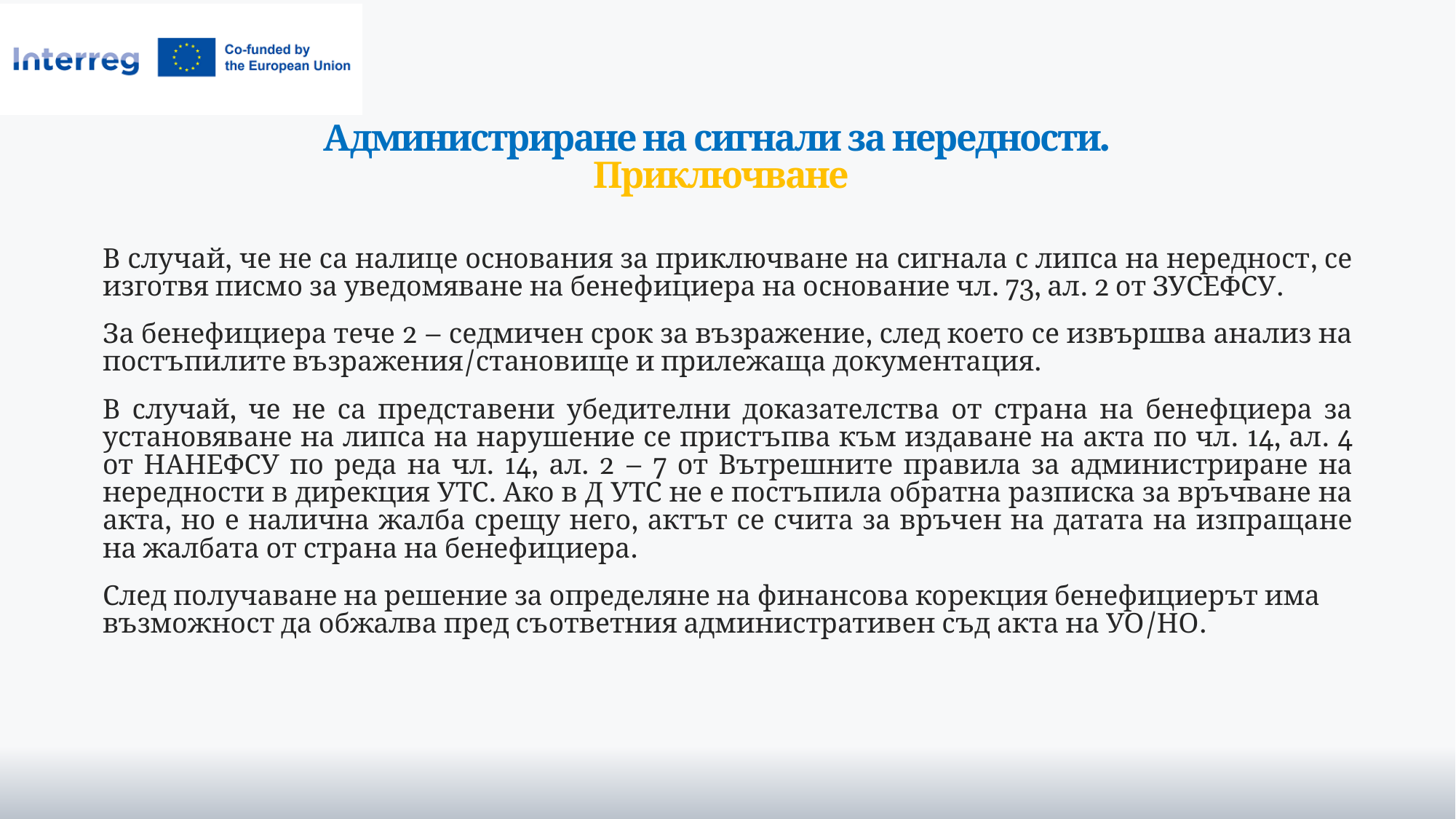

# Администриране на сигнали за нередности. Приключване

В случай, че не са налице основания за приключване на сигнала с липса на нередност, се изготвя писмо за уведомяване на бенефициера на основание чл. 73, ал. 2 от ЗУСЕФСУ.
За бенефициера тече 2 – седмичен срок за възражение, след което се извършва анализ на постъпилите възражения/становище и прилежаща документация.
В случай, че не са представени убедителни доказателства от страна на бенефциера за установяване на липса на нарушение се пристъпва към издаване на акта по чл. 14, ал. 4 от НАНЕФСУ по реда на чл. 14, ал. 2 – 7 от Вътрешните правила за администриране на нередности в дирекция УТС. Ако в Д УТС не е постъпила обратна разписка за връчване на акта, но е налична жалба срещу него, актът се счита за връчен на датата на изпращане на жалбата от страна на бенефициера.
След получаване на решение за определяне на финансова корекция бенефициерът има възможност да обжалва пред съответния административен съд акта на УО/НО.